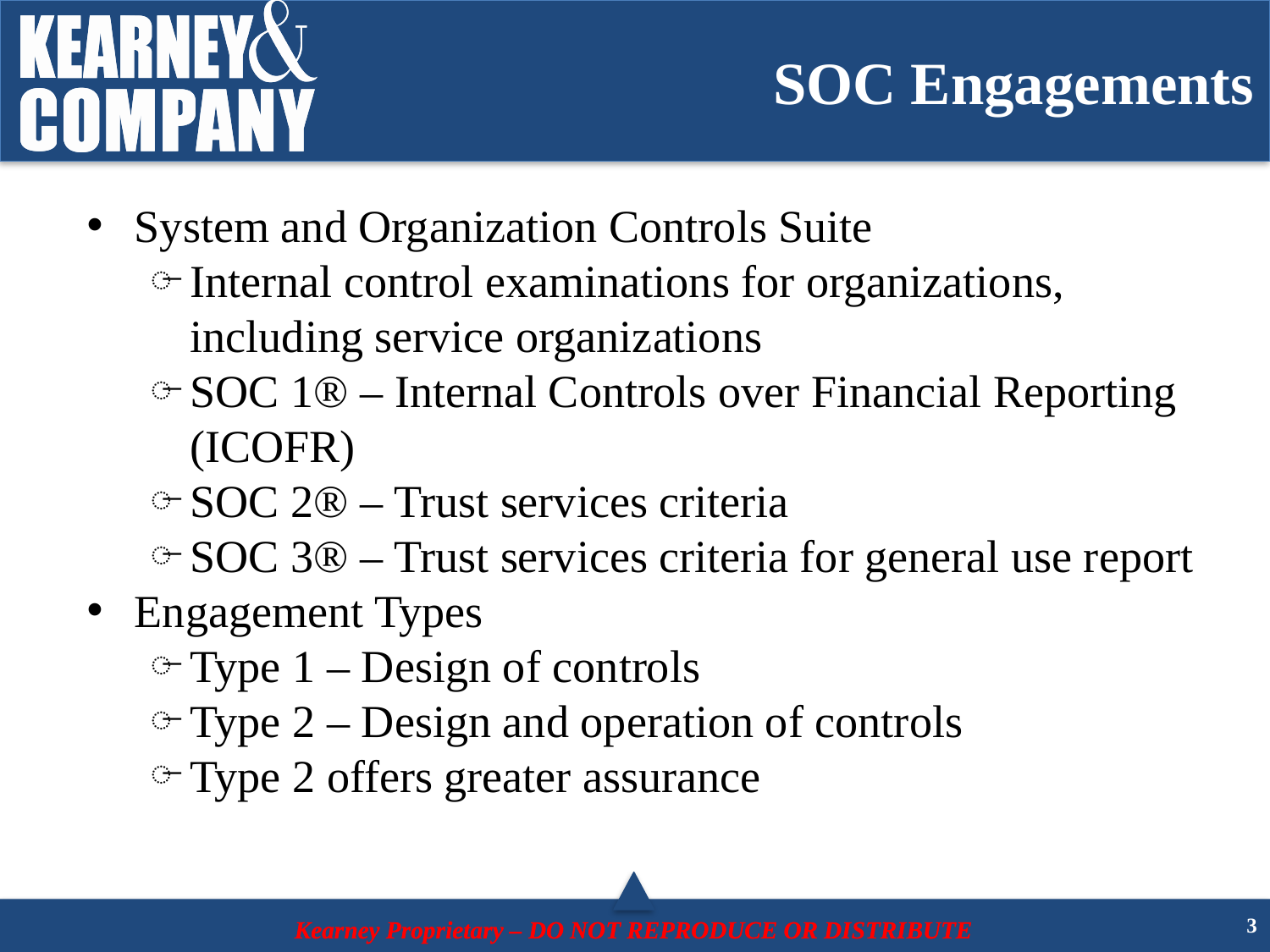

# SOC Engagements
System and Organization Controls Suite
Internal control examinations for organizations, including service organizations
SOC 1® – Internal Controls over Financial Reporting (ICOFR)
SOC 2® – Trust services criteria
SOC 3® – Trust services criteria for general use report
Engagement Types
Type 1 – Design of controls
Type 2 – Design and operation of controls
Type 2 offers greater assurance
3